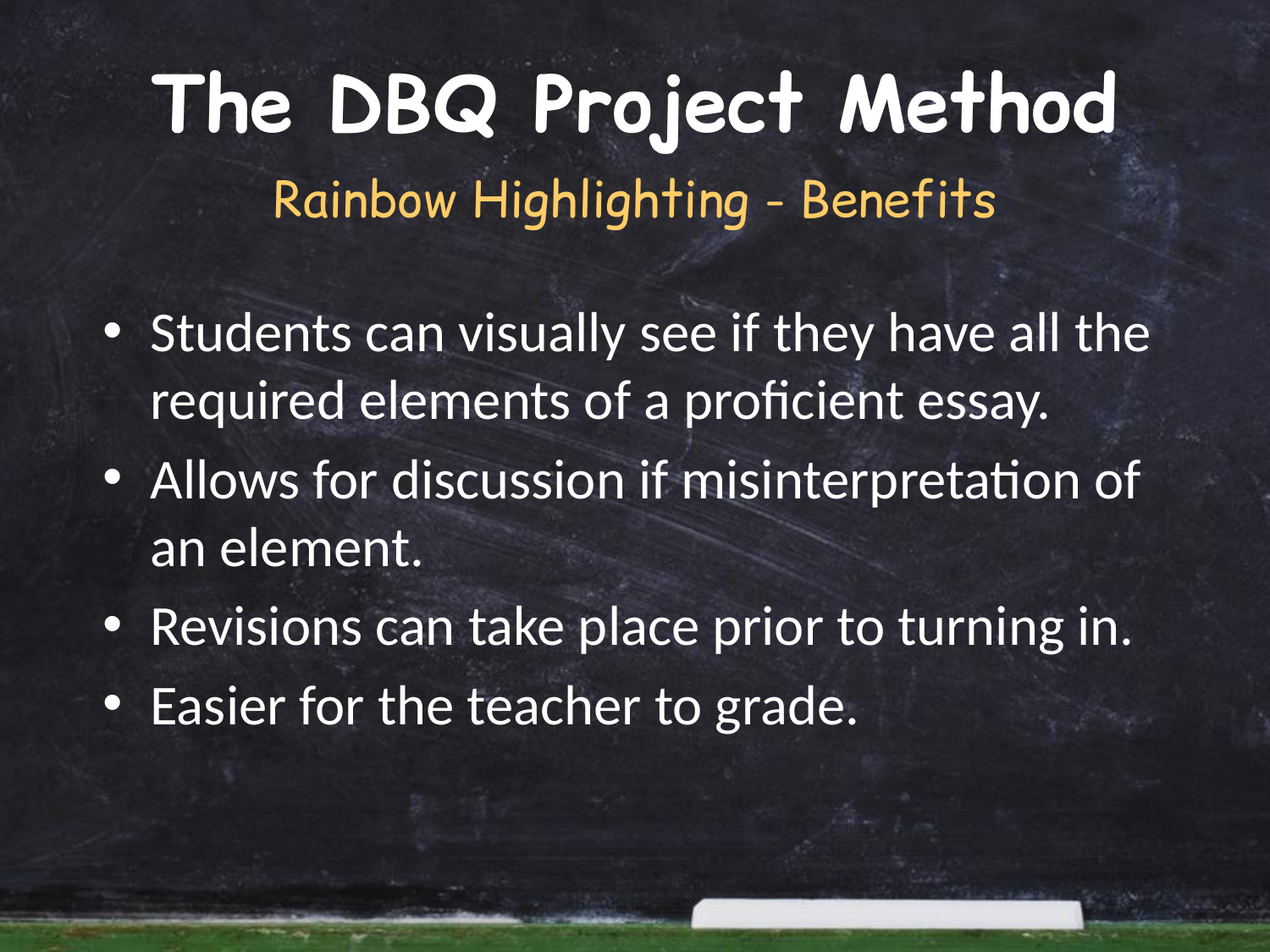

# The DBQ Project Method
Rainbow Highlighting - Benefits
Students can visually see if they have all the required elements of a proficient essay.
Allows for discussion if misinterpretation of an element.
Revisions can take place prior to turning in.
Easier for the teacher to grade.